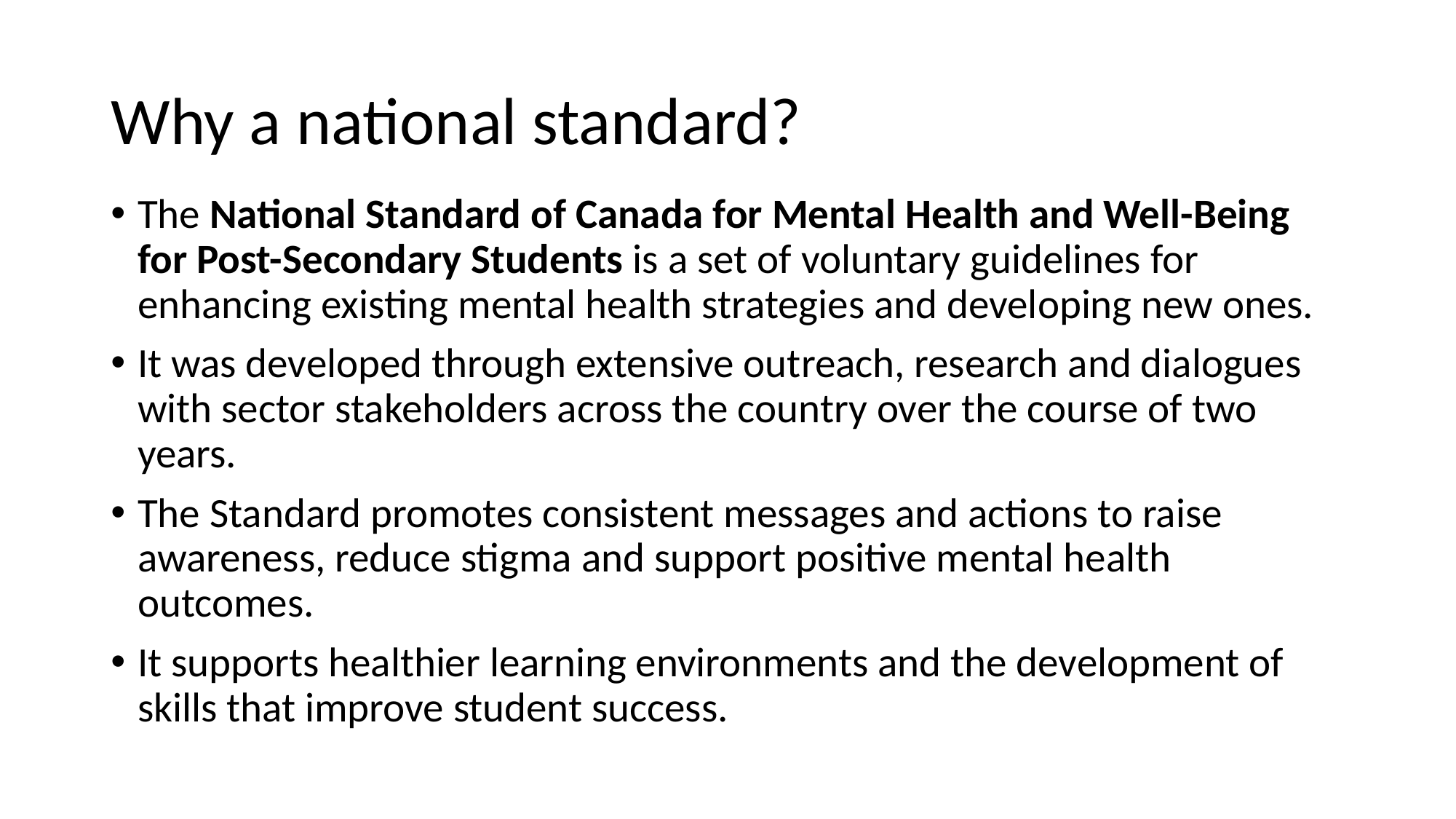

# Why a national standard?
The National Standard of Canada for Mental Health and Well-Being for Post-Secondary Students is a set of voluntary guidelines for enhancing existing mental health strategies and developing new ones.
It was developed through extensive outreach, research and dialogues with sector stakeholders across the country over the course of two years.
The Standard promotes consistent messages and actions to raise awareness, reduce stigma and support positive mental health outcomes.
It supports healthier learning environments and the development of  skills that improve student success.